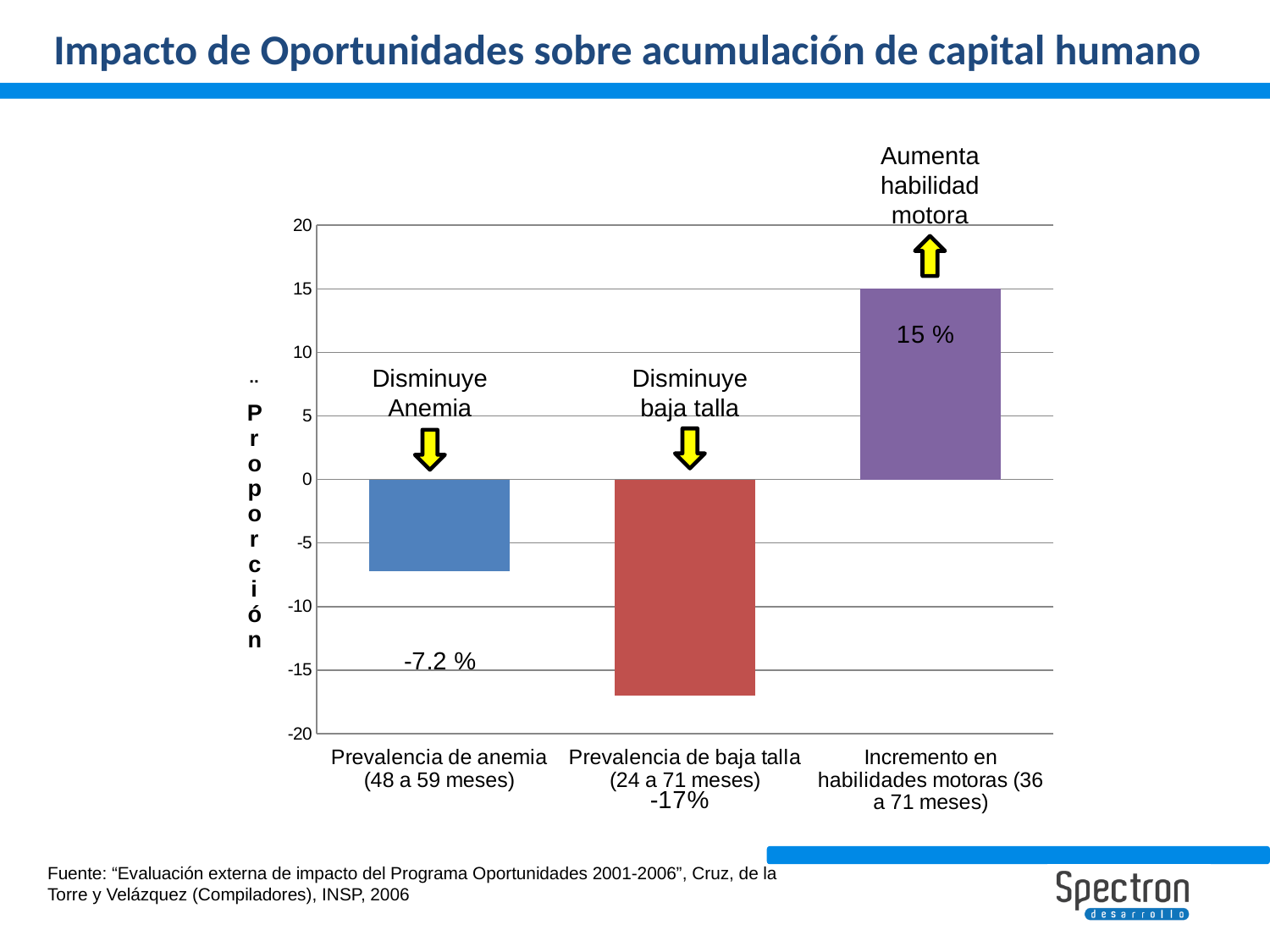

Impacto de Oportunidades sobre acumulación de capital humano

### Chart

| Category |  |
|---|---|
| Prevalencia de anemia (48 a 59 meses) | -7.2 |
| Prevalencia de baja talla (24 a 71 meses) | -17.0 |
| Incremento en habilidades motoras (36 a 71 meses) | 15.0 |
Aumenta habilidad motora

Disminuye Anemia
Disminuye baja talla

Fuente: “Evaluación externa de impacto del Programa Oportunidades 2001-2006”, Cruz, de la Torre y Velázquez (Compiladores), INSP, 2006